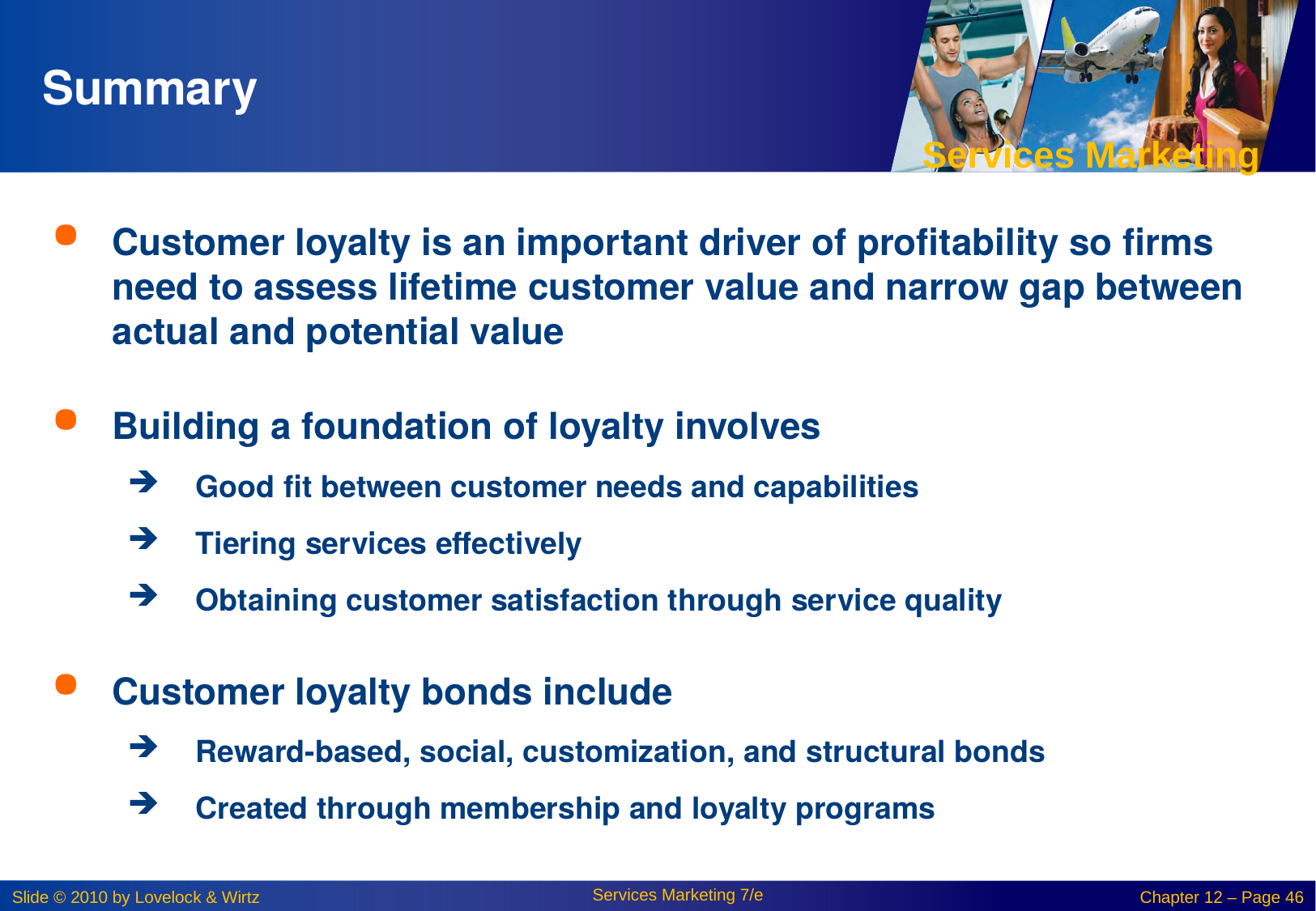

# Summary
Customer loyalty is an important driver of profitability so firms need to assess lifetime customer value and narrow gap between actual and potential value
Building a foundation of loyalty involves
Good fit between customer needs and capabilities
Tiering services effectively
Obtaining customer satisfaction through service quality
Customer loyalty bonds include
Reward-based, social, customization, and structural bonds
Created through membership and loyalty programs